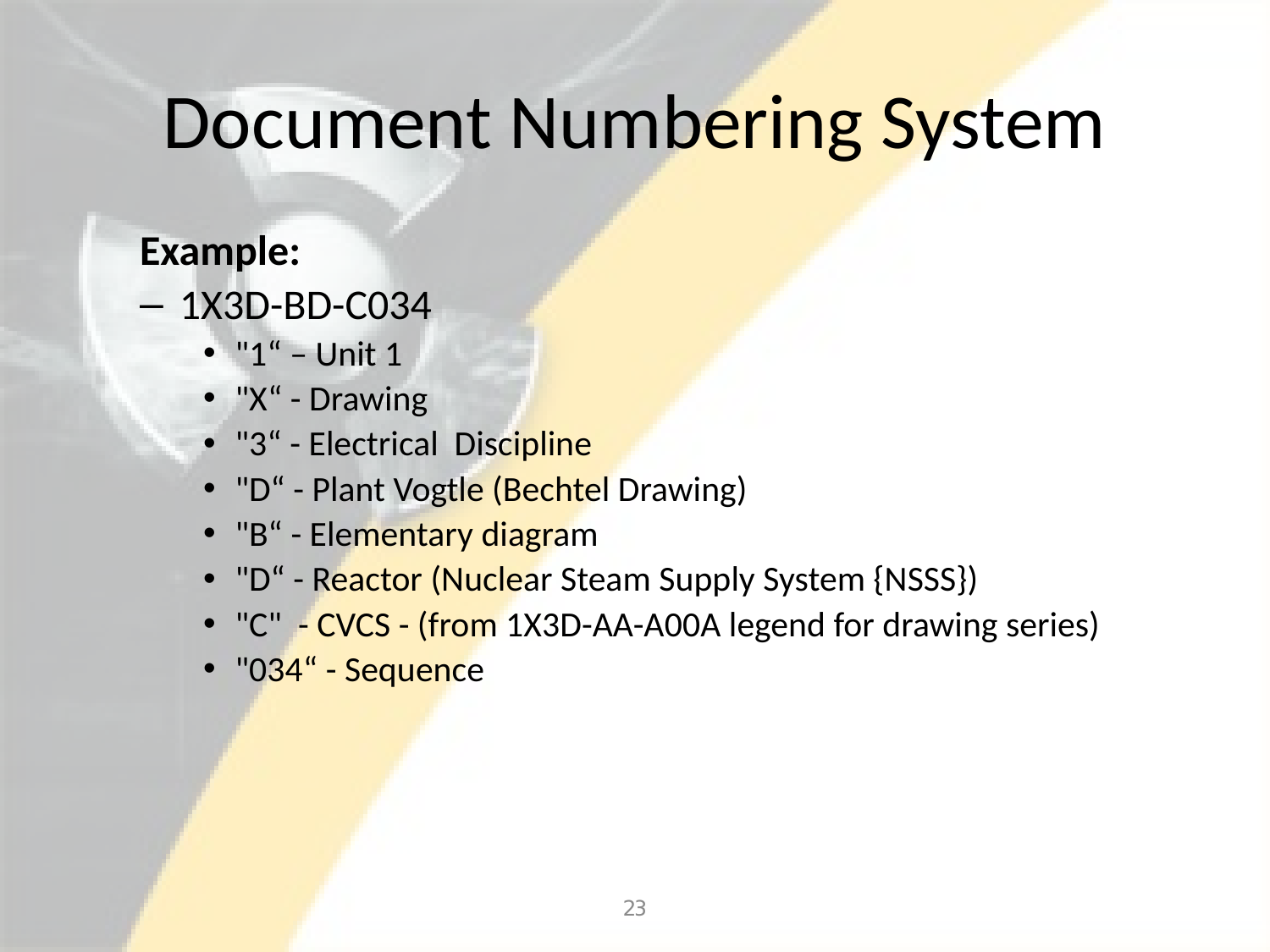

# Document Numbering System
Example:
1X3D-BD-C034
"1“ – Unit 1
"X“ - Drawing
"3“ - Electrical  Discipline
"D“ - Plant Vogtle (Bechtel Drawing)
"B“ - Elementary diagram
"D“ - Reactor (Nuclear Steam Supply System {NSSS})
"C"  - CVCS - (from 1X3D-AA-A00A legend for drawing series)
"034“ - Sequence
23